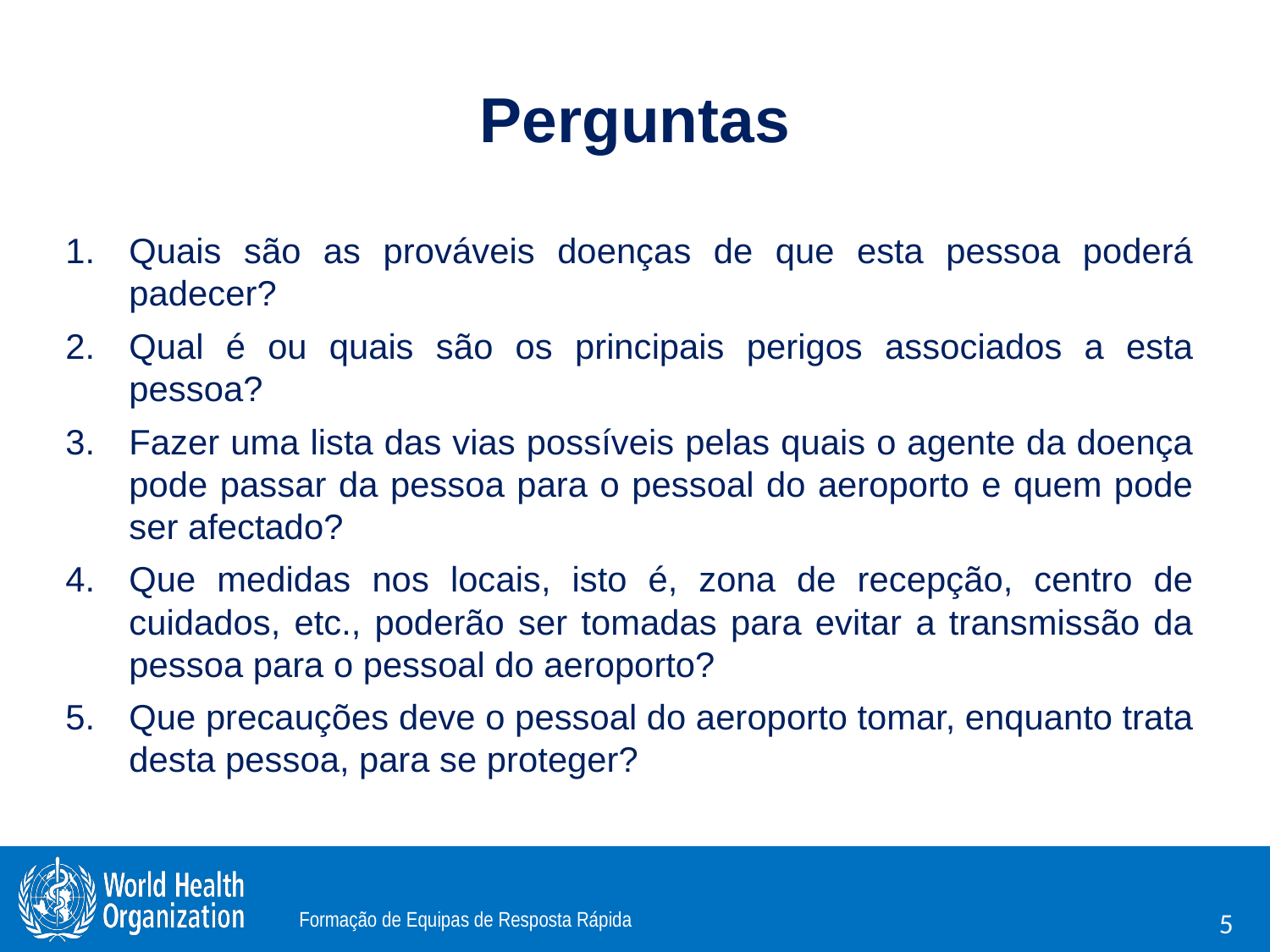

# Perguntas
Quais são as prováveis doenças de que esta pessoa poderá padecer?
Qual é ou quais são os principais perigos associados a esta pessoa?
Fazer uma lista das vias possíveis pelas quais o agente da doença pode passar da pessoa para o pessoal do aeroporto e quem pode ser afectado?
Que medidas nos locais, isto é, zona de recepção, centro de cuidados, etc., poderão ser tomadas para evitar a transmissão da pessoa para o pessoal do aeroporto?
Que precauções deve o pessoal do aeroporto tomar, enquanto trata desta pessoa, para se proteger?